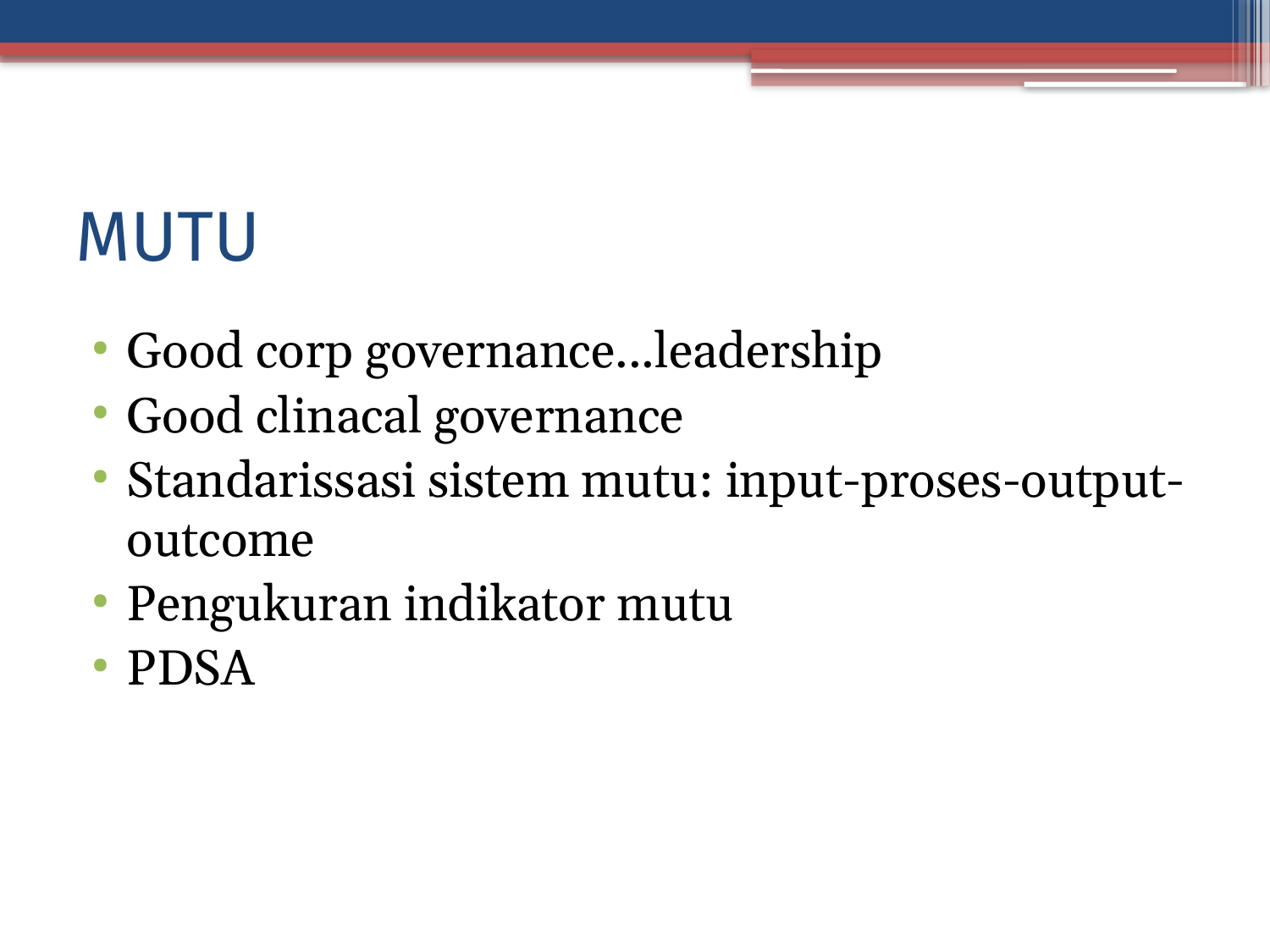

# MUTU
Good corp governance...leadership
Good clinacal governance
Standarissasi sistem mutu: input-proses-output-outcome
Pengukuran indikator mutu
PDSA